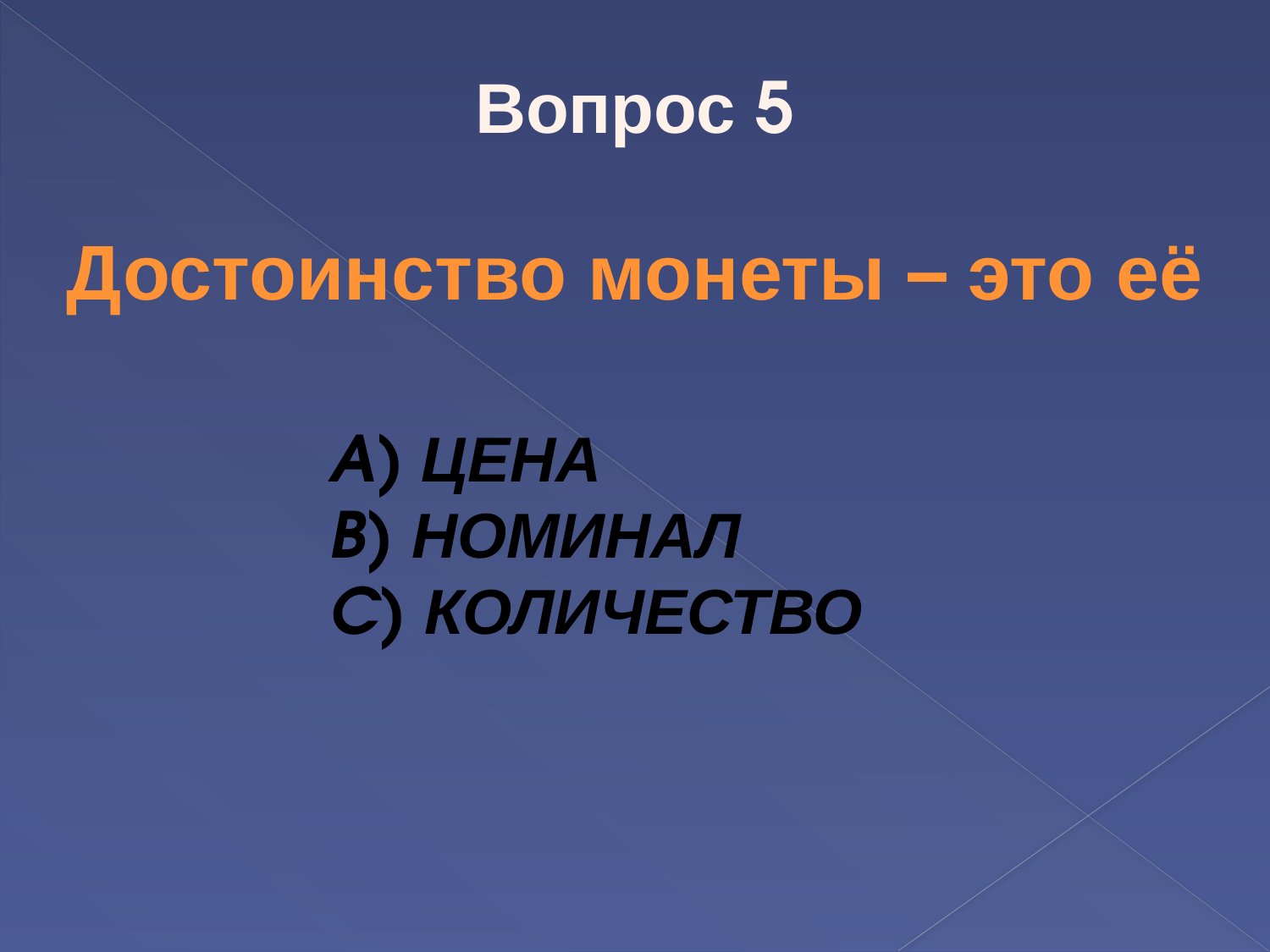

Вопрос 5
Достоинство монеты – это её
A) ЦЕНА
B) НОМИНАЛ
C) КОЛИЧЕСТВО